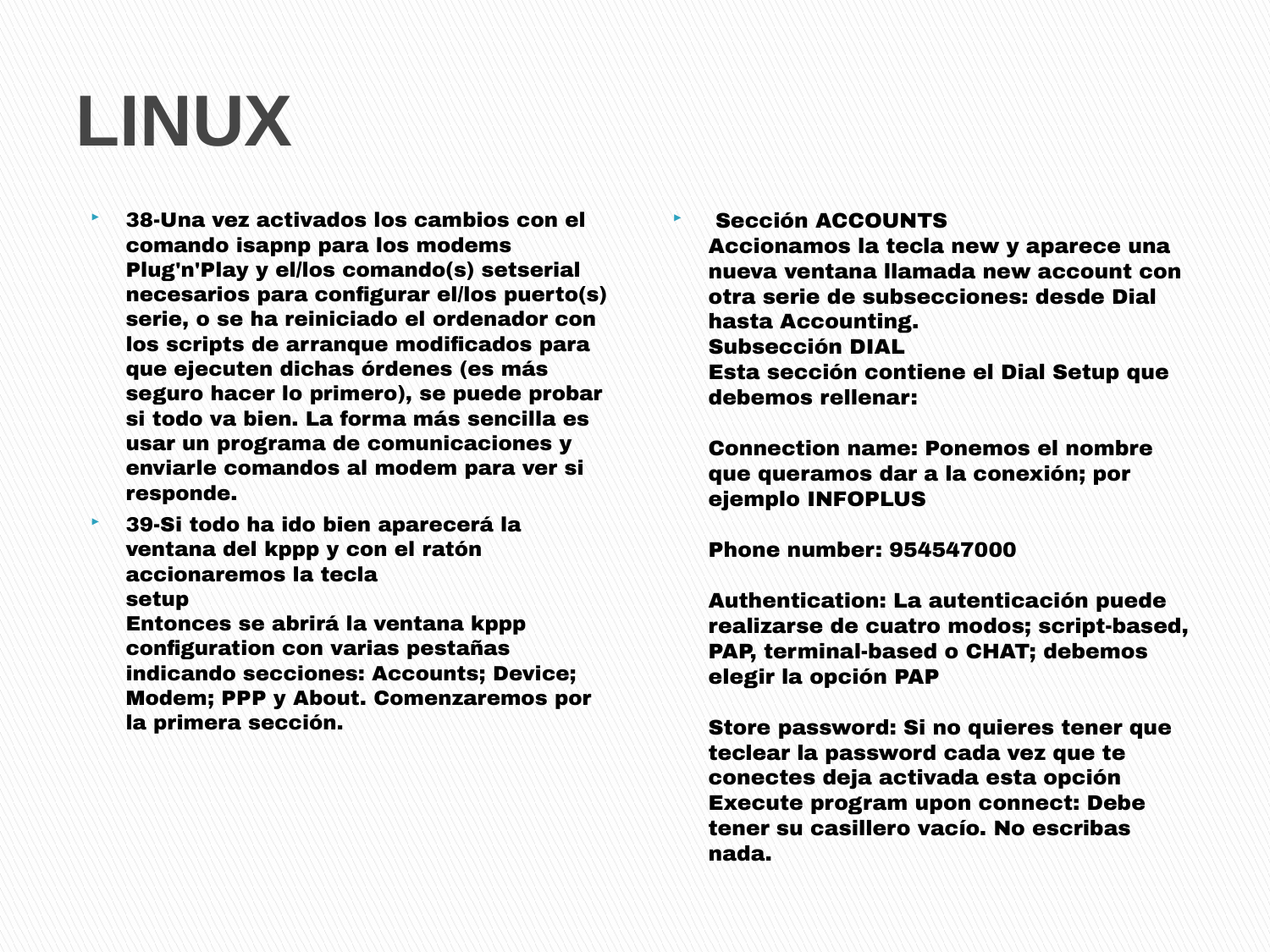

# LINUX
38-Una vez activados los cambios con el comando isapnp para los modems Plug'n'Play y el/los comando(s) setserial necesarios para configurar el/los puerto(s) serie, o se ha reiniciado el ordenador con los scripts de arranque modificados para que ejecuten dichas órdenes (es más seguro hacer lo primero), se puede probar si todo va bien. La forma más sencilla es usar un programa de comunicaciones y enviarle comandos al modem para ver si responde.
39-Si todo ha ido bien aparecerá la ventana del kppp y con el ratón accionaremos la tecla
setup
Entonces se abrirá la ventana kppp configuration con varias pestañas indicando secciones: Accounts; Device; Modem; PPP y About. Comenzaremos por la primera sección.
 Sección ACCOUNTS
Accionamos la tecla new y aparece una nueva ventana llamada new account con otra serie de subsecciones: desde Dial hasta Accounting.
Subsección DIAL
Esta sección contiene el Dial Setup que debemos rellenar: 
Connection name: Ponemos el nombre que queramos dar a la conexión; por ejemplo INFOPLUS 
Phone number: 954547000 
Authentication: La autenticación puede realizarse de cuatro modos; script-based, PAP, terminal-based o CHAT; debemos elegir la opción PAP 
Store password: Si no quieres tener que teclear la password cada vez que te conectes deja activada esta opción
Execute program upon connect: Debe tener su casillero vacío. No escribas nada.